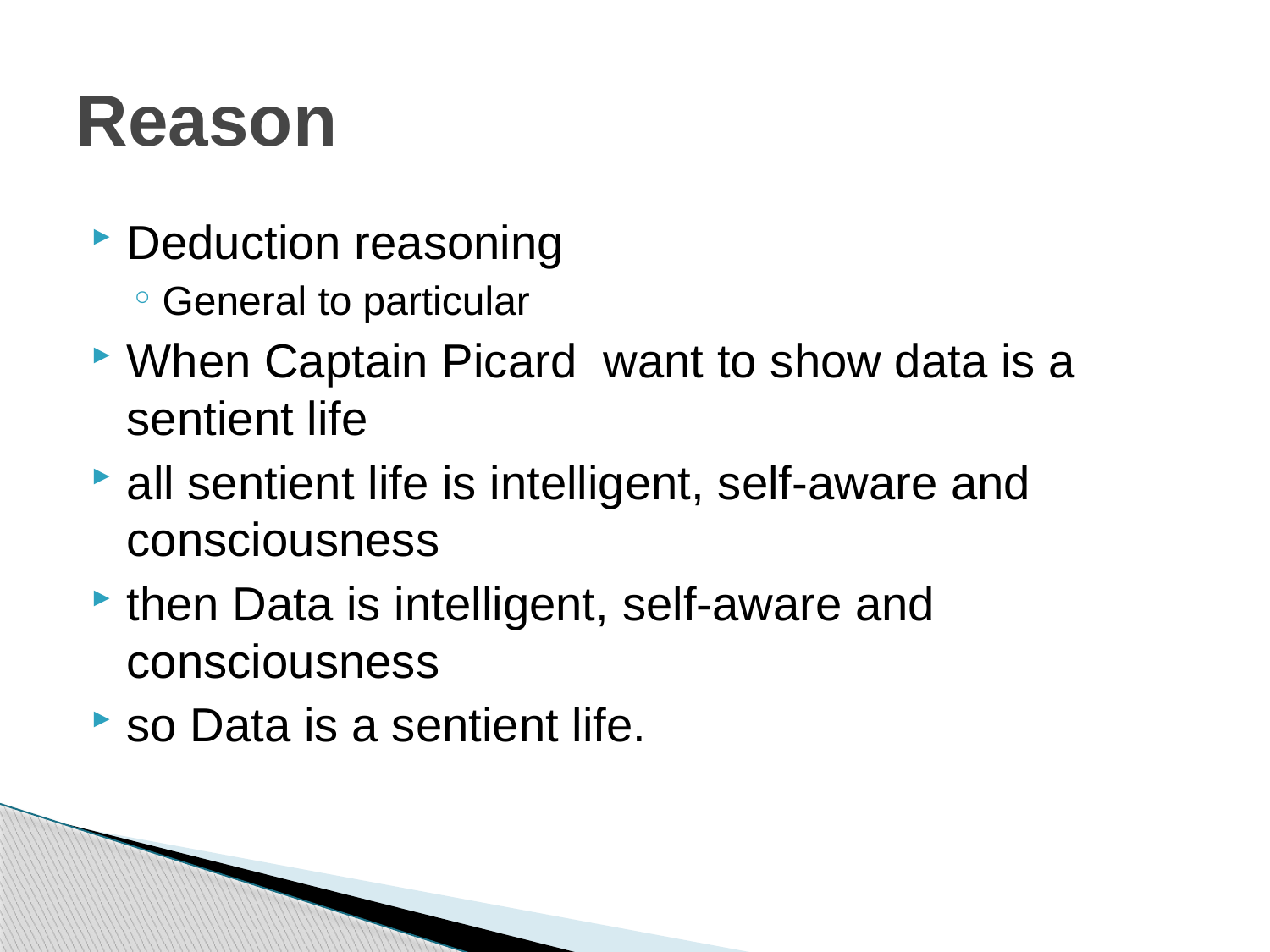

# Reason
Deduction reasoning
General to particular
When Captain Picard  want to show data is a sentient life
all sentient life is intelligent, self-aware and consciousness
then Data is intelligent, self-aware and consciousness
so Data is a sentient life.